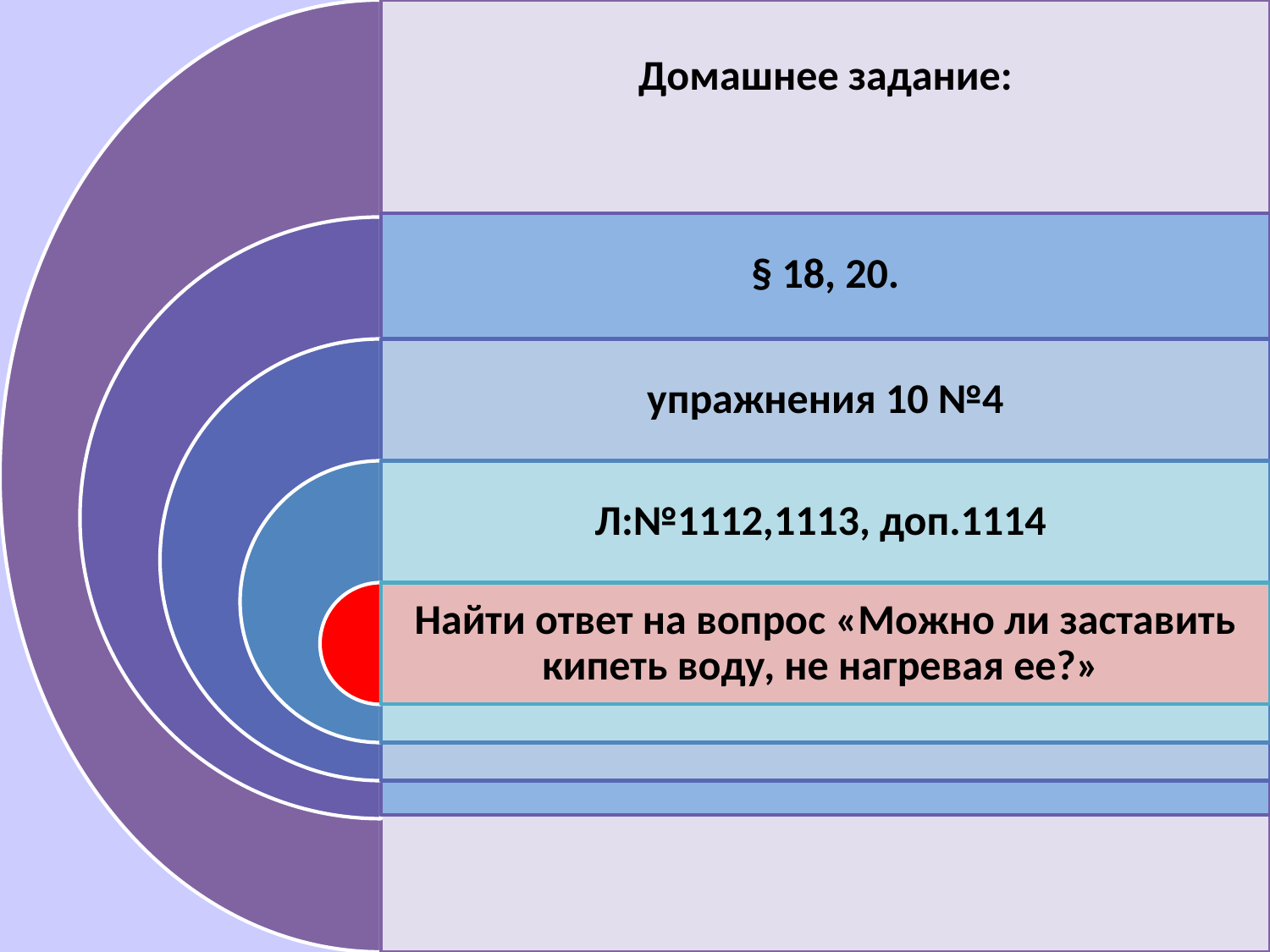

Домашнее задание:
§ 18, 20.
упражнения 10 №4
Л:№1112,1113, доп.1114
Найти ответ на вопрос «Можно ли заставить кипеть воду, не нагревая ее?»